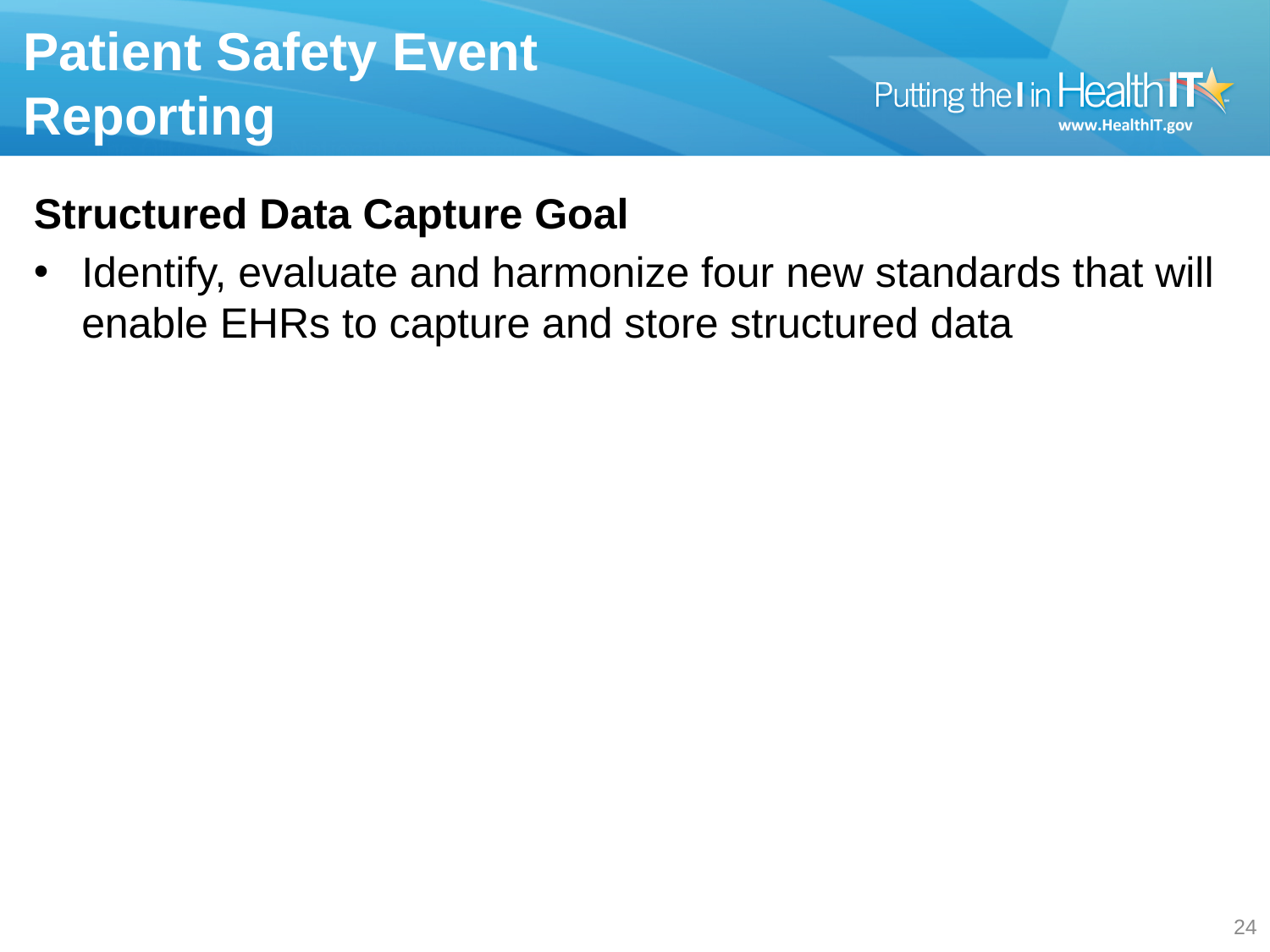

# Patient Safety Event Reporting
Structured Data Capture Goal
Identify, evaluate and harmonize four new standards that will enable EHRs to capture and store structured data
24